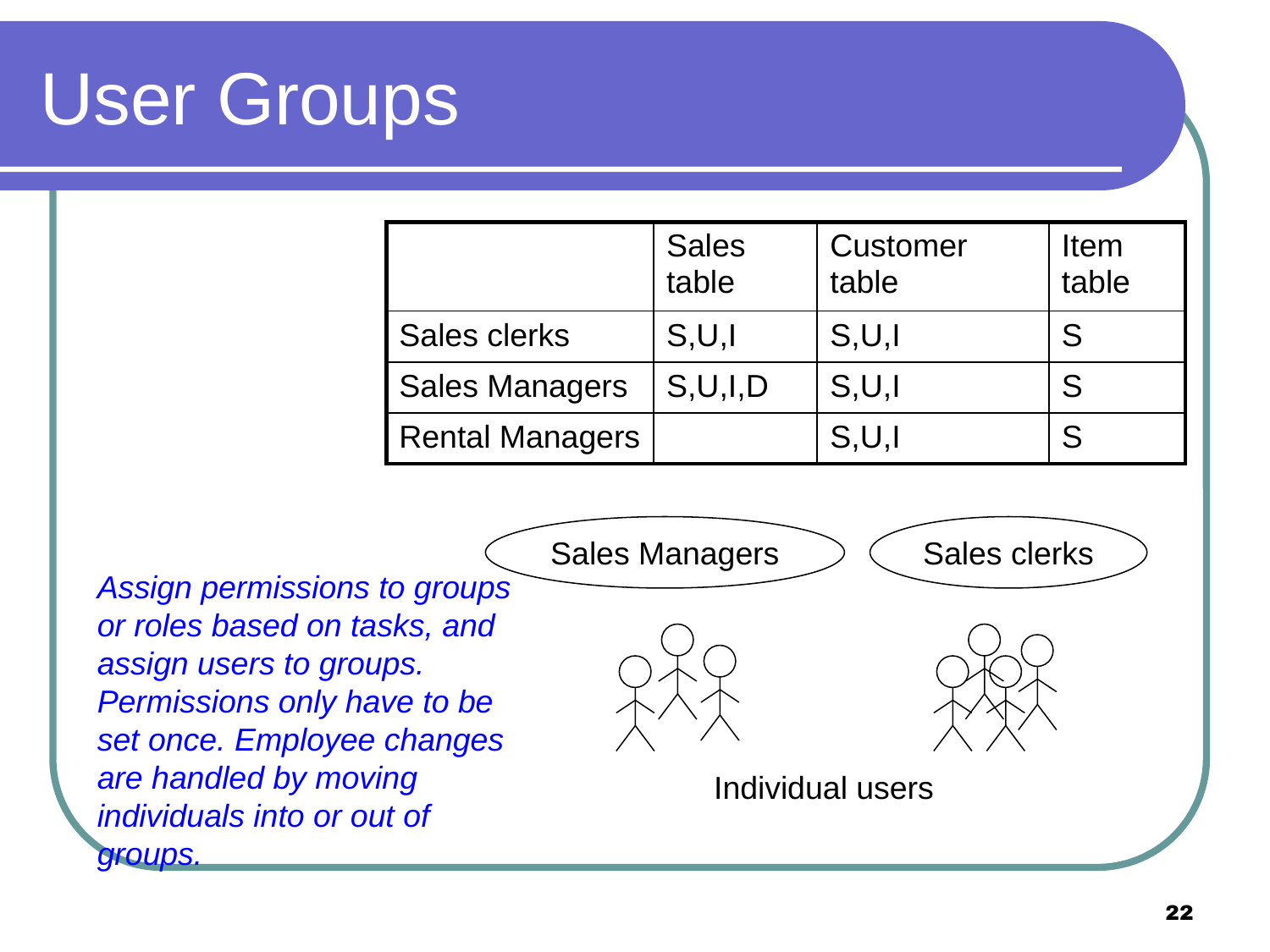

# User Groups
|  | Sales table | Customer table | Item table |
| --- | --- | --- | --- |
| Sales clerks | S,U,I | S,U,I | S |
| Sales Managers | S,U,I,D | S,U,I | S |
| Rental Managers |  | S,U,I | S |
Sales Managers
Sales clerks
Assign permissions to groups or roles based on tasks, and assign users to groups. Permissions only have to be set once. Employee changes are handled by moving individuals into or out of groups.

Individual users
22